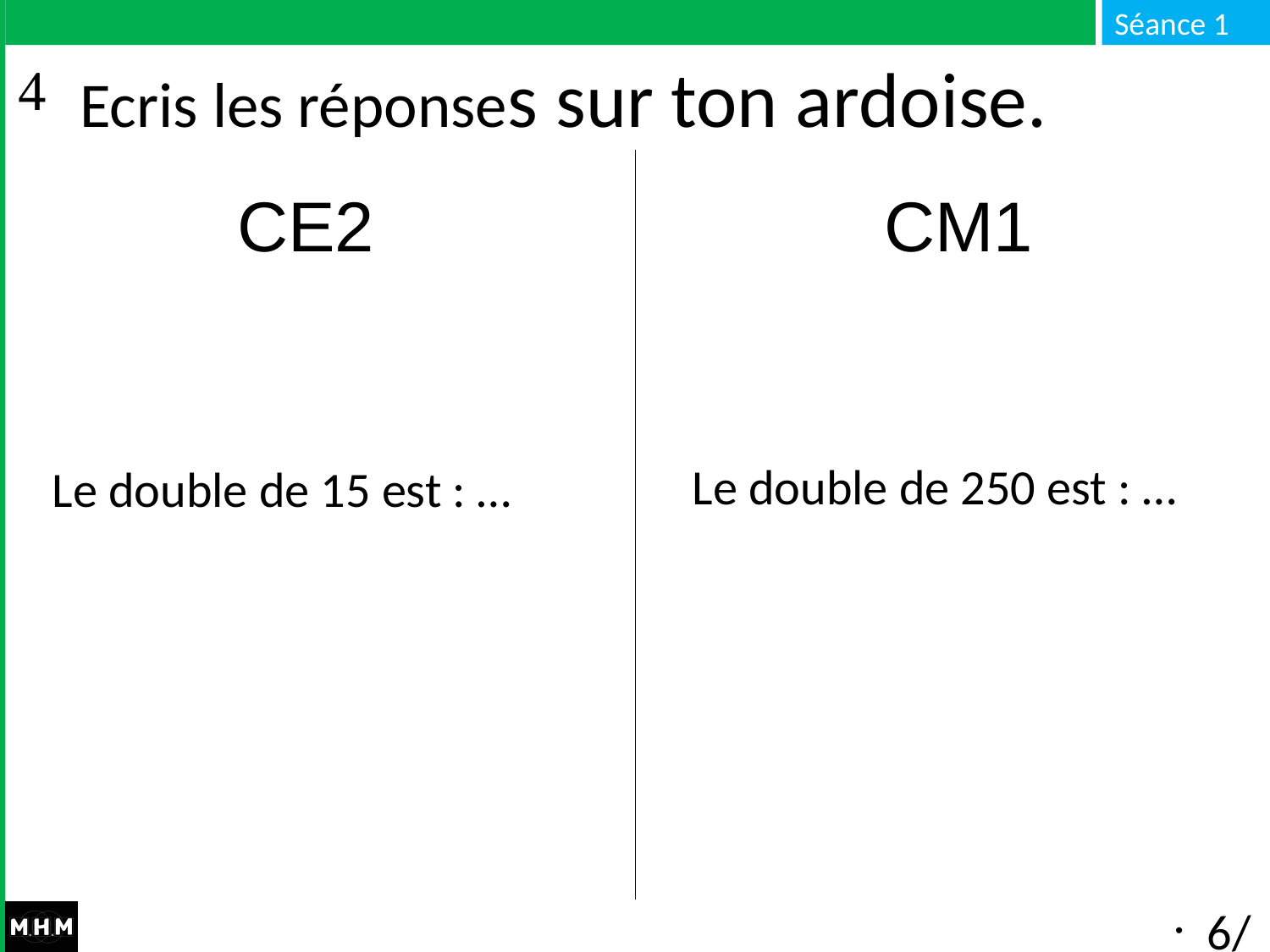

# Ecris les réponses sur ton ardoise.

CE2                          CM1
Le double de 250 est : …

Le double de 15 est : …

6/8